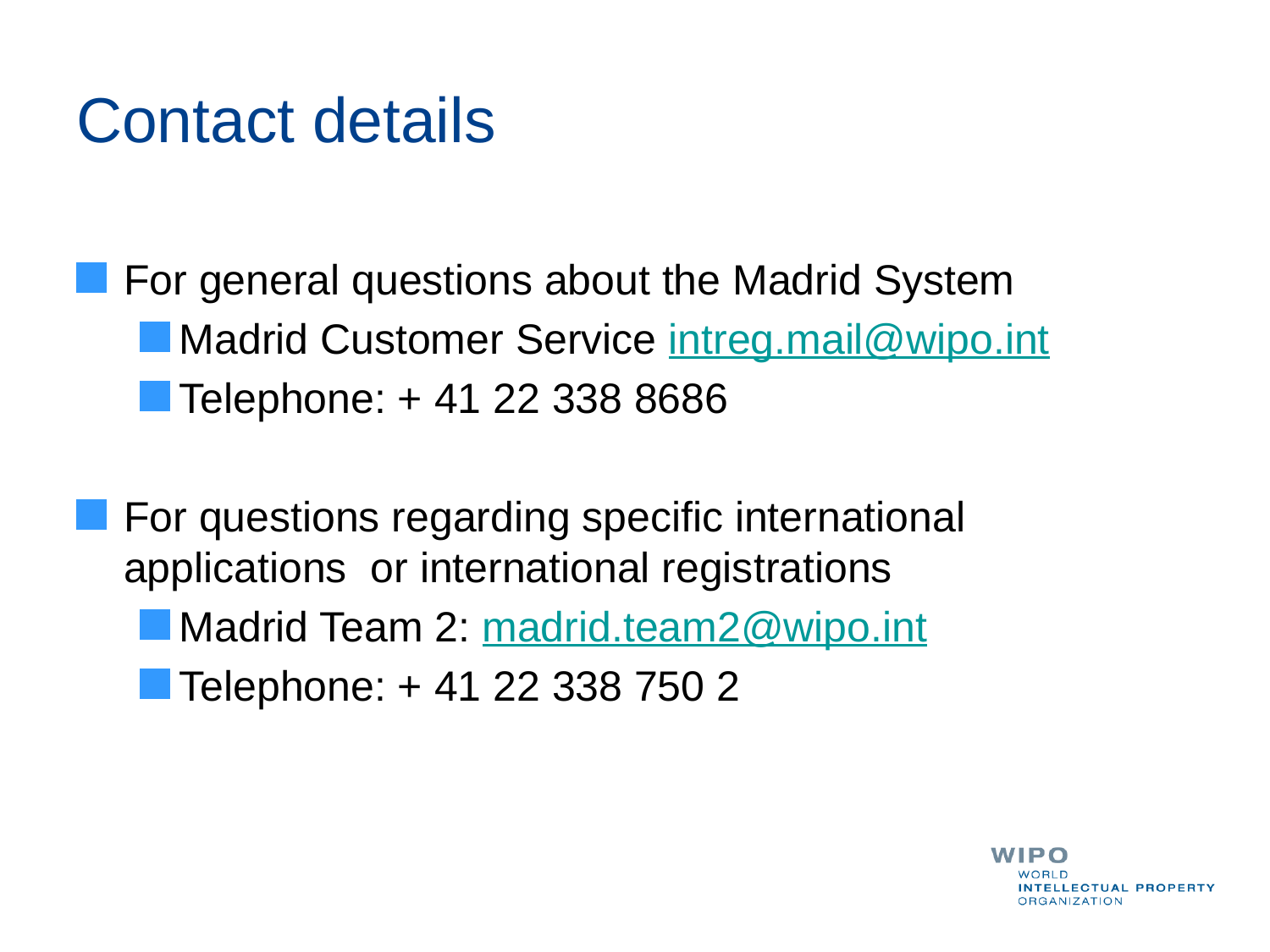

# Contact details
For general questions about the Madrid System
Madrid Customer Service intreg.mail@wipo.int
Telephone: + 41 22 338 8686

For questions regarding specific international applications  or international registrations
Madrid Team 2: madrid.team2@wipo.int
Telephone: + 41 22 338 750 2